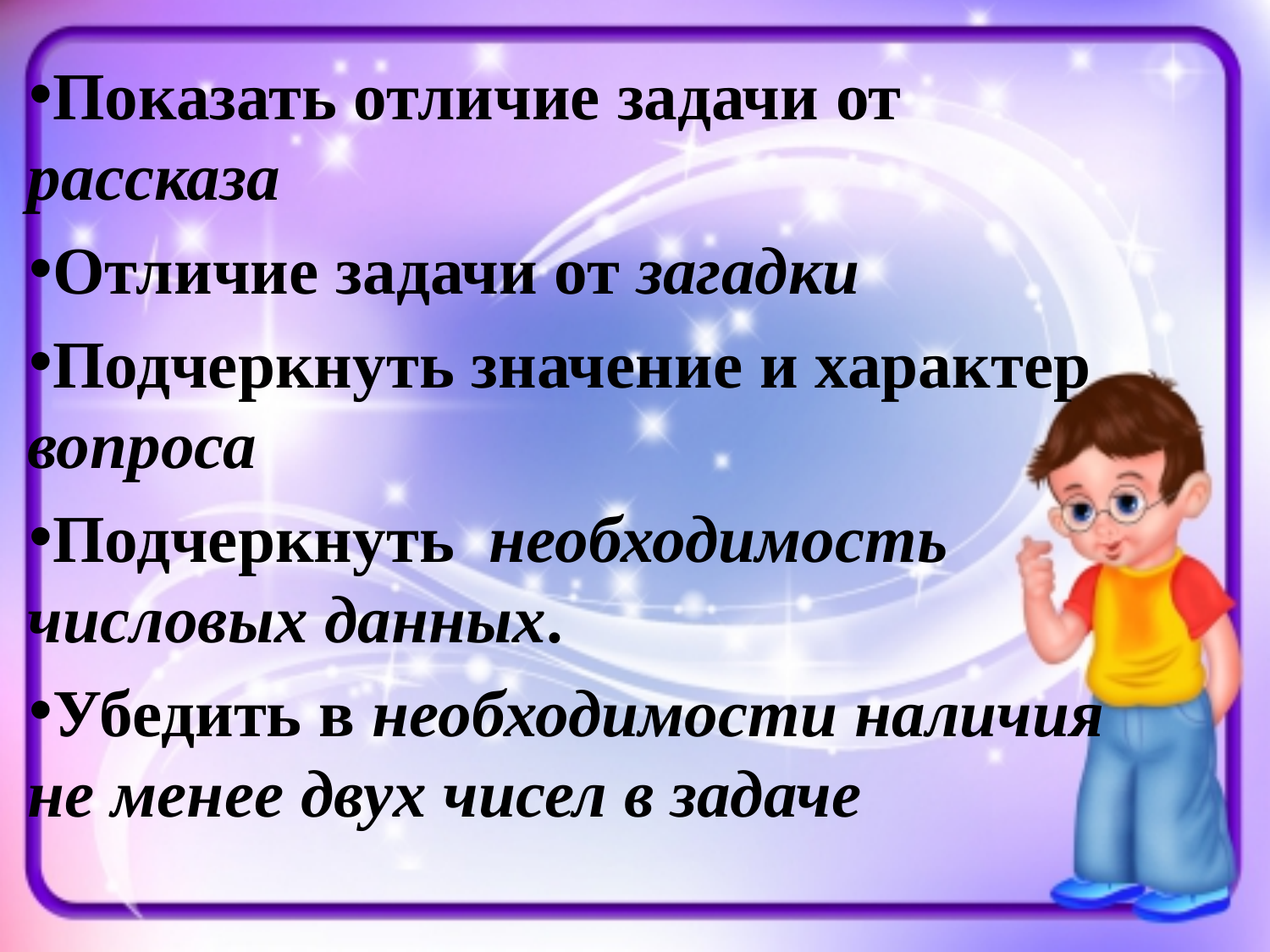

Показать отличие задачи от рассказа
Отличие задачи от загадки
Подчеркнуть значение и характер вопроса
Подчеркнуть  необходимость числовых данных.
Убедить в необходимости наличия не менее двух чисел в задаче